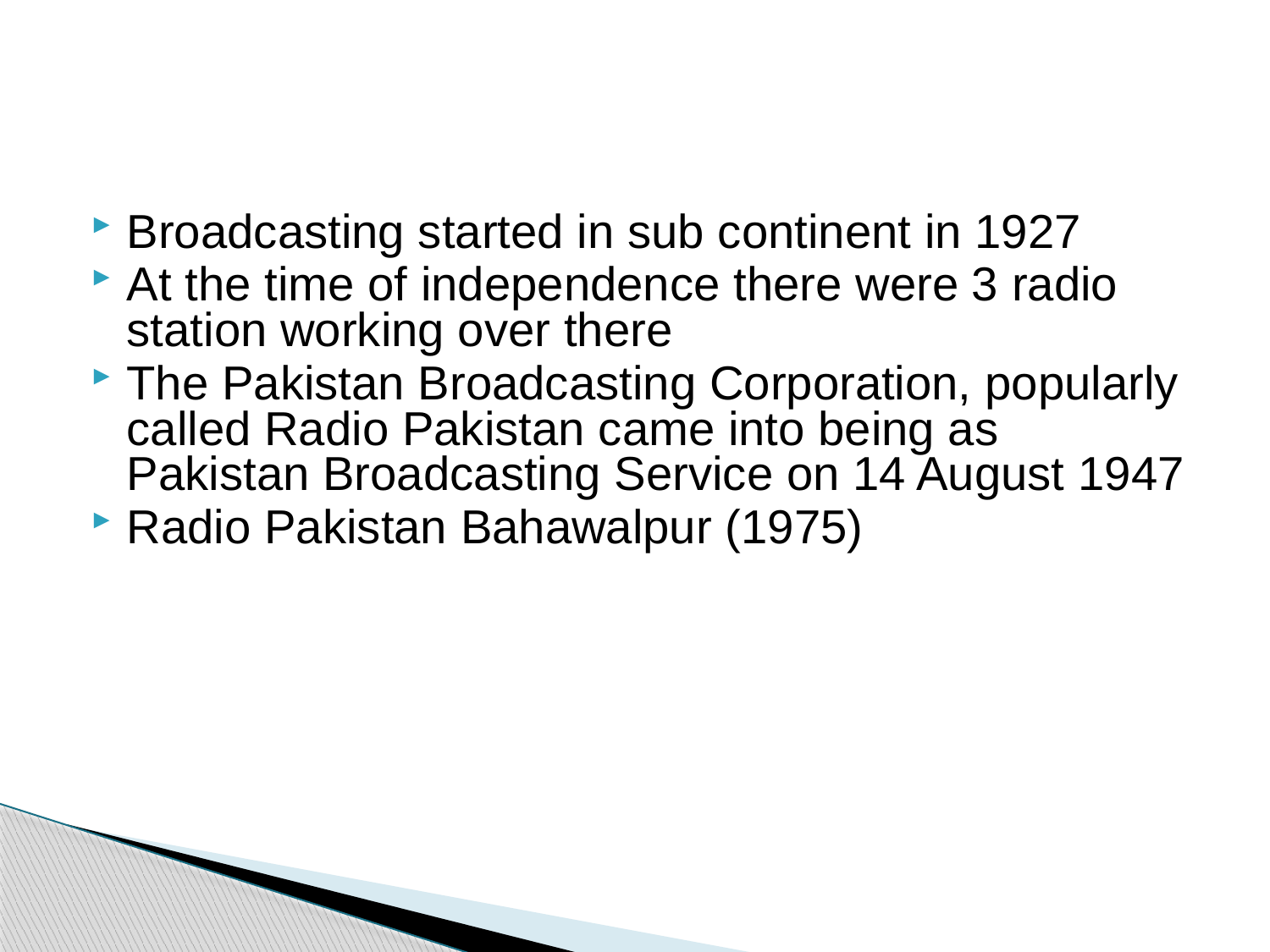

#
Broadcasting started in sub continent in 1927
At the time of independence there were 3 radio station working over there
The Pakistan Broadcasting Corporation, popularly called Radio Pakistan came into being as Pakistan Broadcasting Service on 14 August 1947
Radio Pakistan Bahawalpur (1975)